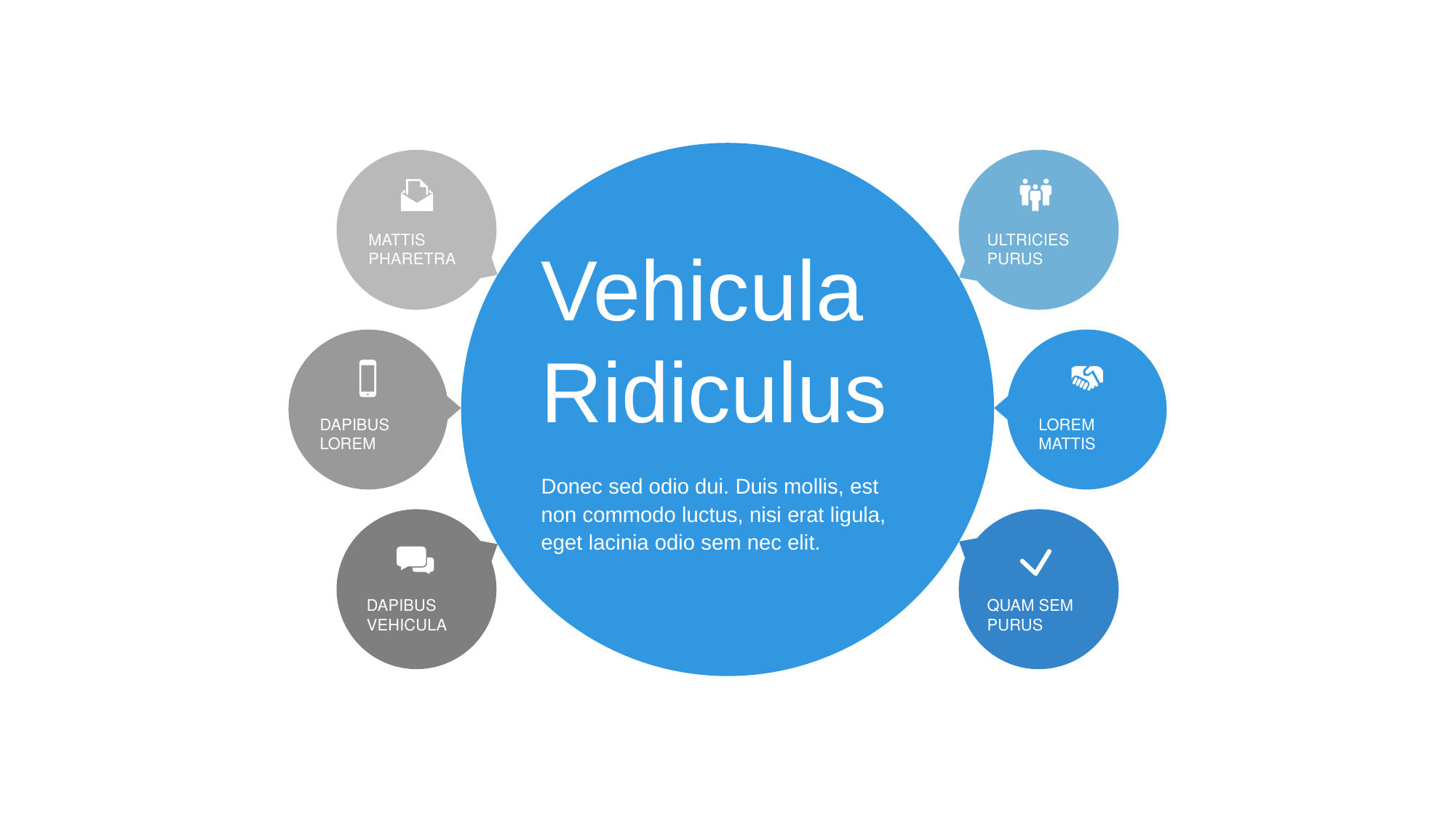

Vehicula Ridiculus
Donec sed odio dui. Duis mollis, est non commodo luctus, nisi erat ligula, eget lacinia odio sem nec elit.

Ultricies purus

Mattis Pharetra

Dapibus Lorem

Lorem Mattis

Dapibus Vehicula

Quam Sem Purus